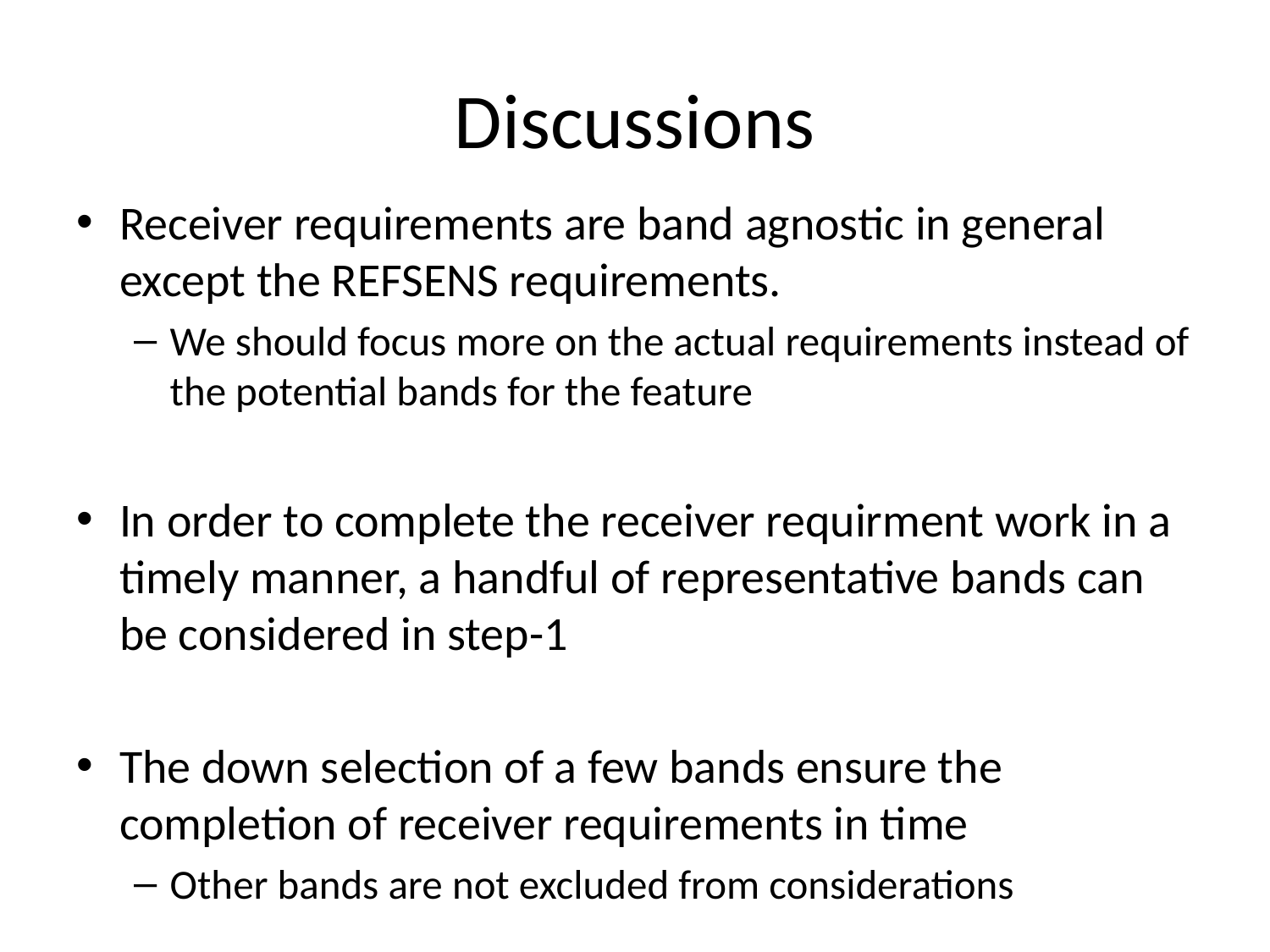

# Discussions
Receiver requirements are band agnostic in general except the REFSENS requirements.
We should focus more on the actual requirements instead of the potential bands for the feature

In order to complete the receiver requirment work in a timely manner, a handful of representative bands can be considered in step-1

The down selection of a few bands ensure the completion of receiver requirements in time
Other bands are not excluded from considerations